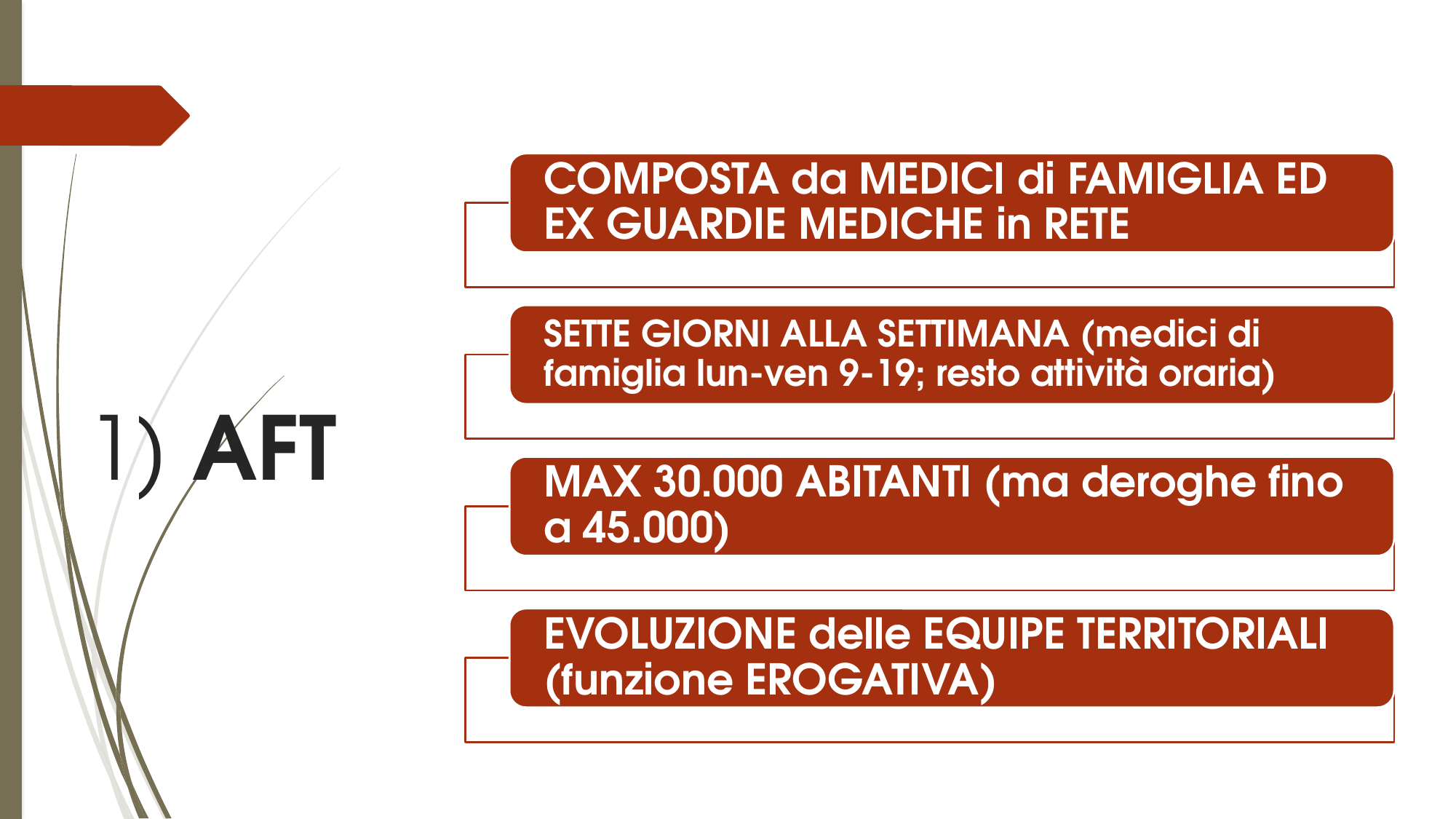

# 1) AFT
COMPOSTA da MEDICI di FAMIGLIA ED EX GUARDIE MEDICHE in RETE
SETTE GIORNI ALLA SETTIMANA (medici di famiglia lun-ven 9-19; resto attività oraria)
MAX 30.000 ABITANTI (ma deroghe fino a 45.000)
EVOLUZIONE delle EQUIPE TERRITORIALI (funzione EROGATIVA)